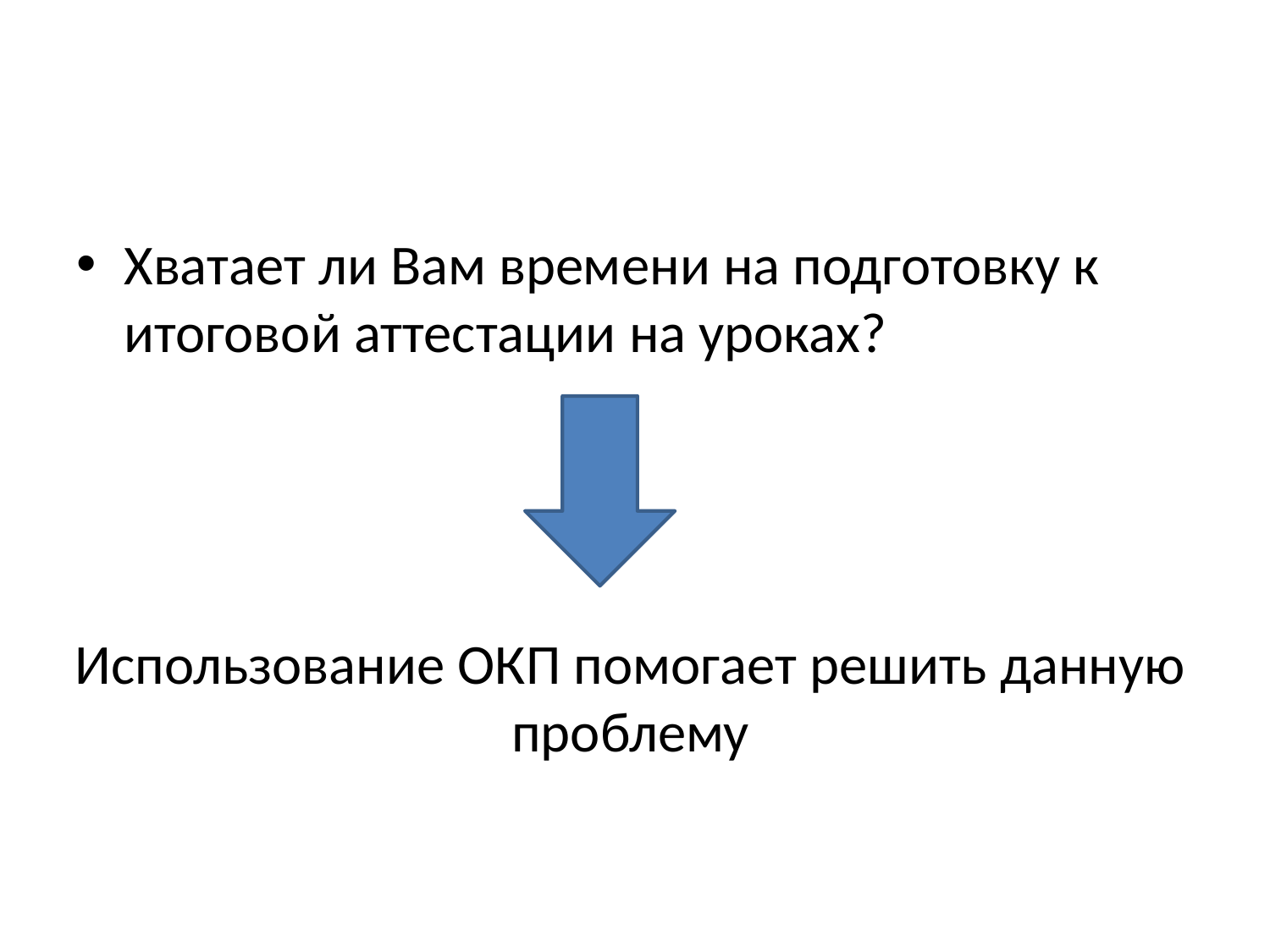

Хватает ли Вам времени на подготовку к итоговой аттестации на уроках?

# Использование ОКП помогает решить данную проблему